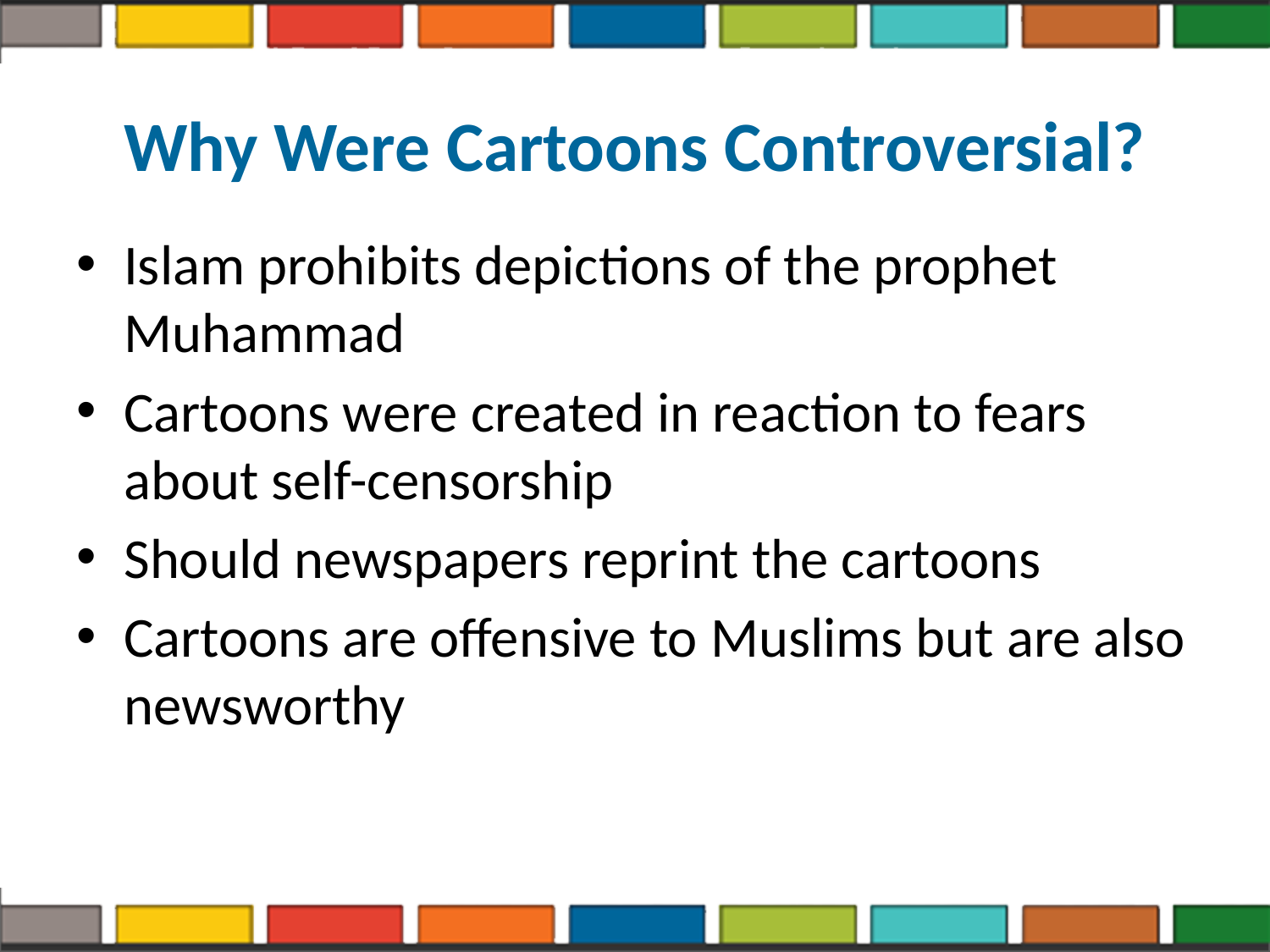

# Why Were Cartoons Controversial?
Islam prohibits depictions of the prophet Muhammad
Cartoons were created in reaction to fears about self-censorship
Should newspapers reprint the cartoons
Cartoons are offensive to Muslims but are also newsworthy